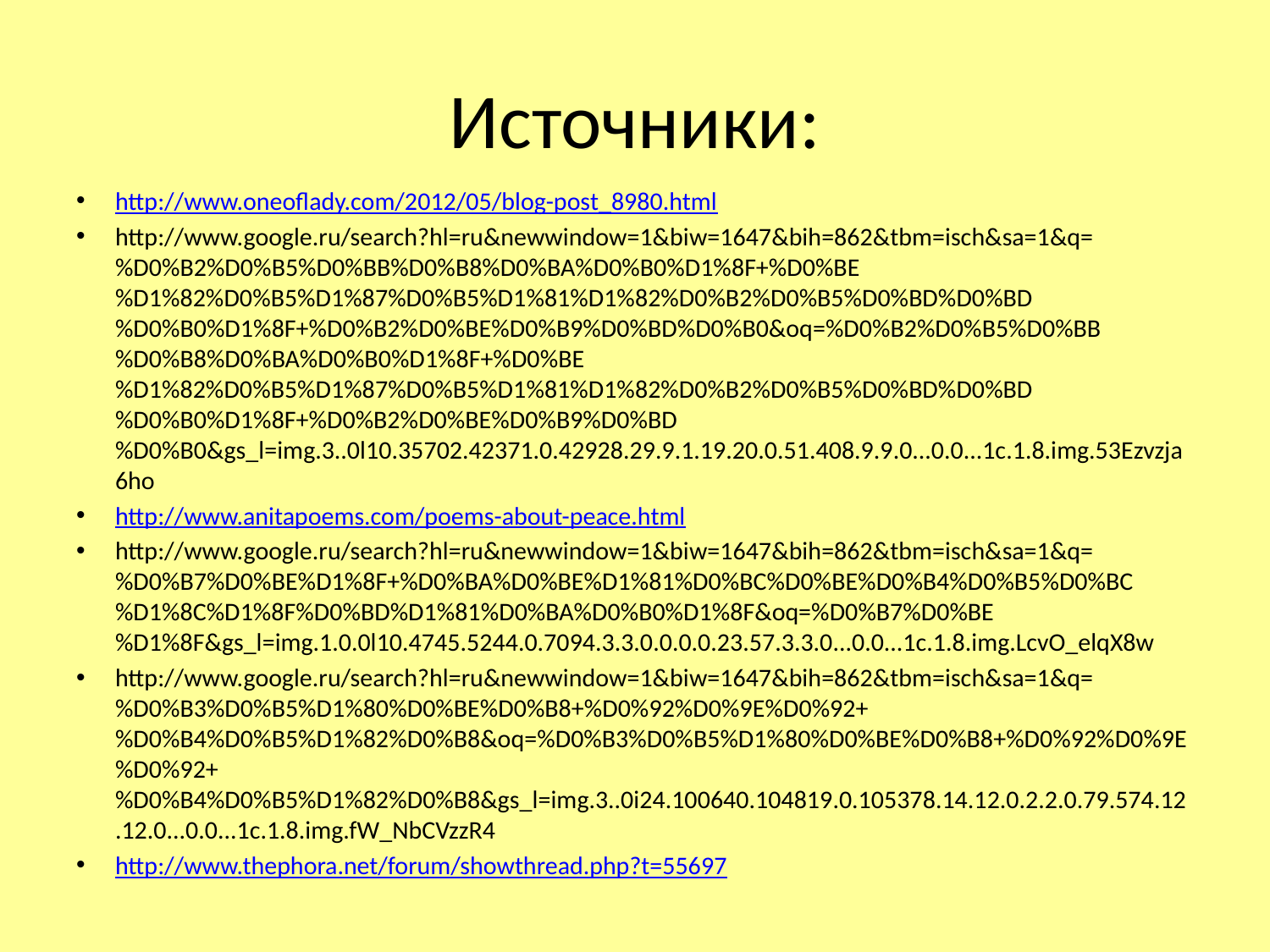

# Источники:
http://www.oneoflady.com/2012/05/blog-post_8980.html
http://www.google.ru/search?hl=ru&newwindow=1&biw=1647&bih=862&tbm=isch&sa=1&q=%D0%B2%D0%B5%D0%BB%D0%B8%D0%BA%D0%B0%D1%8F+%D0%BE%D1%82%D0%B5%D1%87%D0%B5%D1%81%D1%82%D0%B2%D0%B5%D0%BD%D0%BD%D0%B0%D1%8F+%D0%B2%D0%BE%D0%B9%D0%BD%D0%B0&oq=%D0%B2%D0%B5%D0%BB%D0%B8%D0%BA%D0%B0%D1%8F+%D0%BE%D1%82%D0%B5%D1%87%D0%B5%D1%81%D1%82%D0%B2%D0%B5%D0%BD%D0%BD%D0%B0%D1%8F+%D0%B2%D0%BE%D0%B9%D0%BD%D0%B0&gs_l=img.3..0l10.35702.42371.0.42928.29.9.1.19.20.0.51.408.9.9.0...0.0...1c.1.8.img.53Ezvzja6ho
http://www.anitapoems.com/poems-about-peace.html
http://www.google.ru/search?hl=ru&newwindow=1&biw=1647&bih=862&tbm=isch&sa=1&q=%D0%B7%D0%BE%D1%8F+%D0%BA%D0%BE%D1%81%D0%BC%D0%BE%D0%B4%D0%B5%D0%BC%D1%8C%D1%8F%D0%BD%D1%81%D0%BA%D0%B0%D1%8F&oq=%D0%B7%D0%BE%D1%8F&gs_l=img.1.0.0l10.4745.5244.0.7094.3.3.0.0.0.0.23.57.3.3.0...0.0...1c.1.8.img.LcvO_elqX8w
http://www.google.ru/search?hl=ru&newwindow=1&biw=1647&bih=862&tbm=isch&sa=1&q=%D0%B3%D0%B5%D1%80%D0%BE%D0%B8+%D0%92%D0%9E%D0%92+%D0%B4%D0%B5%D1%82%D0%B8&oq=%D0%B3%D0%B5%D1%80%D0%BE%D0%B8+%D0%92%D0%9E%D0%92+%D0%B4%D0%B5%D1%82%D0%B8&gs_l=img.3..0i24.100640.104819.0.105378.14.12.0.2.2.0.79.574.12.12.0...0.0...1c.1.8.img.fW_NbCVzzR4
http://www.thephora.net/forum/showthread.php?t=55697